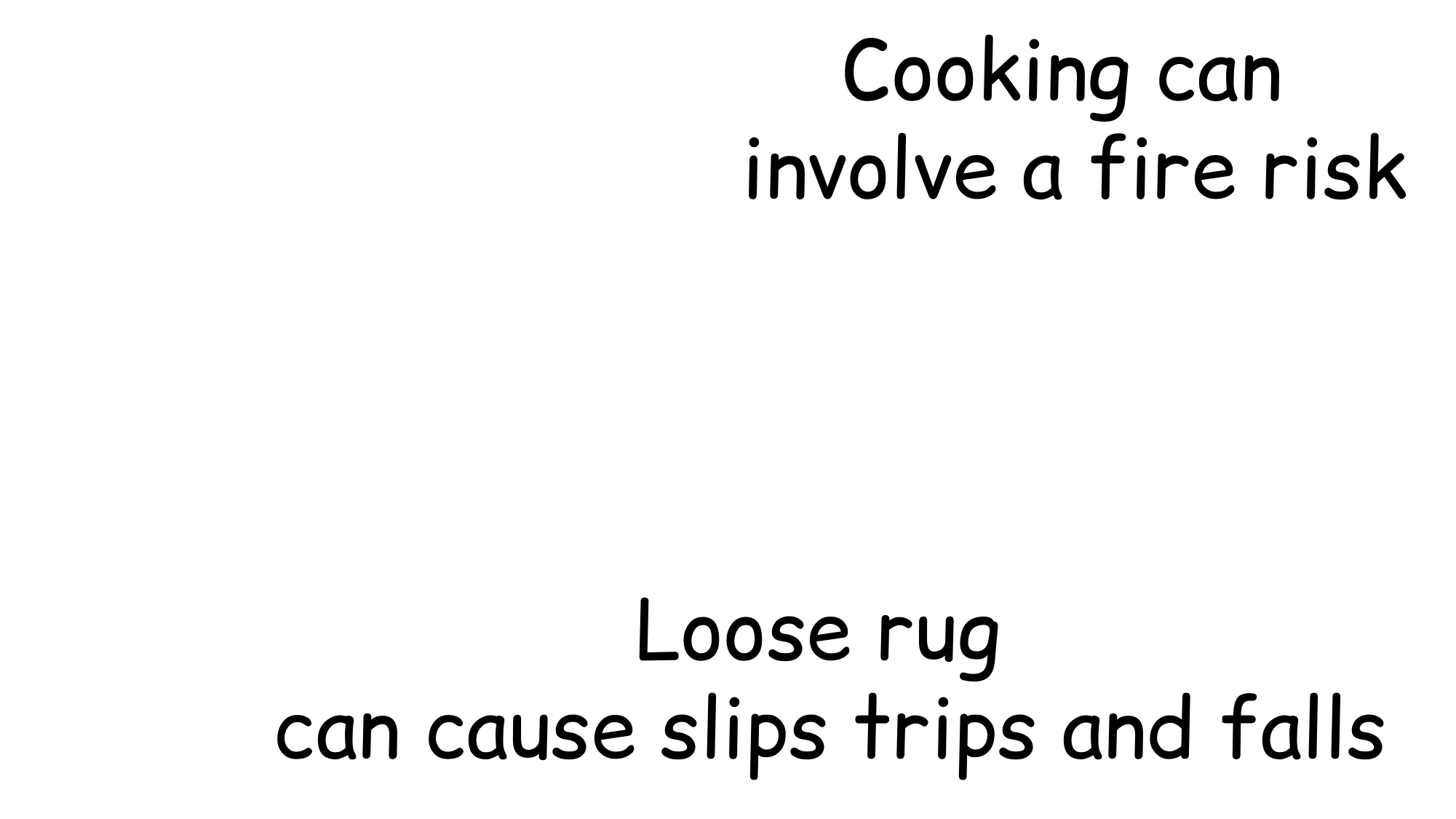

Cooking can
involve a fire risk
Loose rug
can cause slips trips and falls